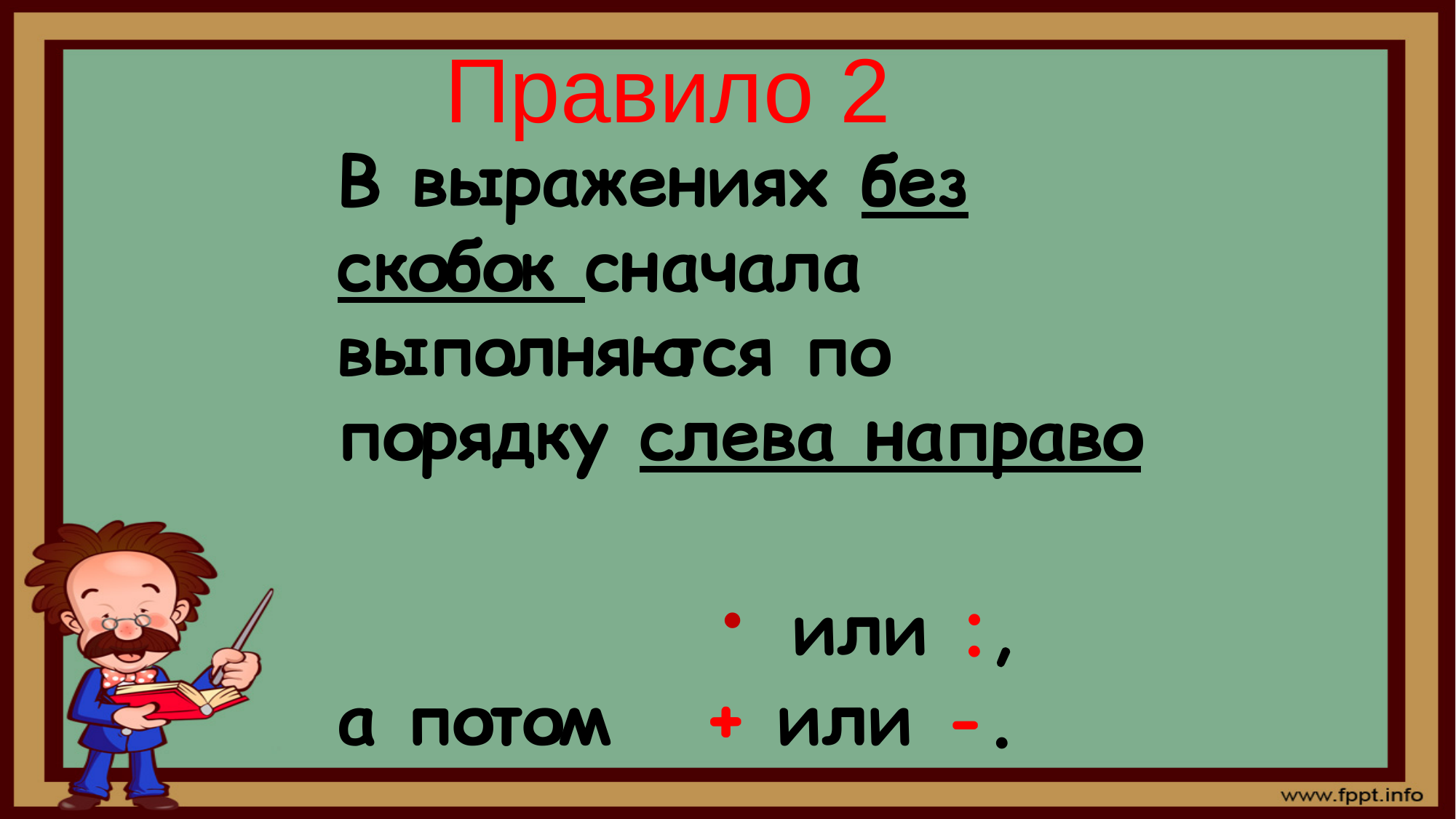

# Правило 2
В выражениях без скобок сначала выполняются по порядку слева направо

            · или :,
а потом   + или -.